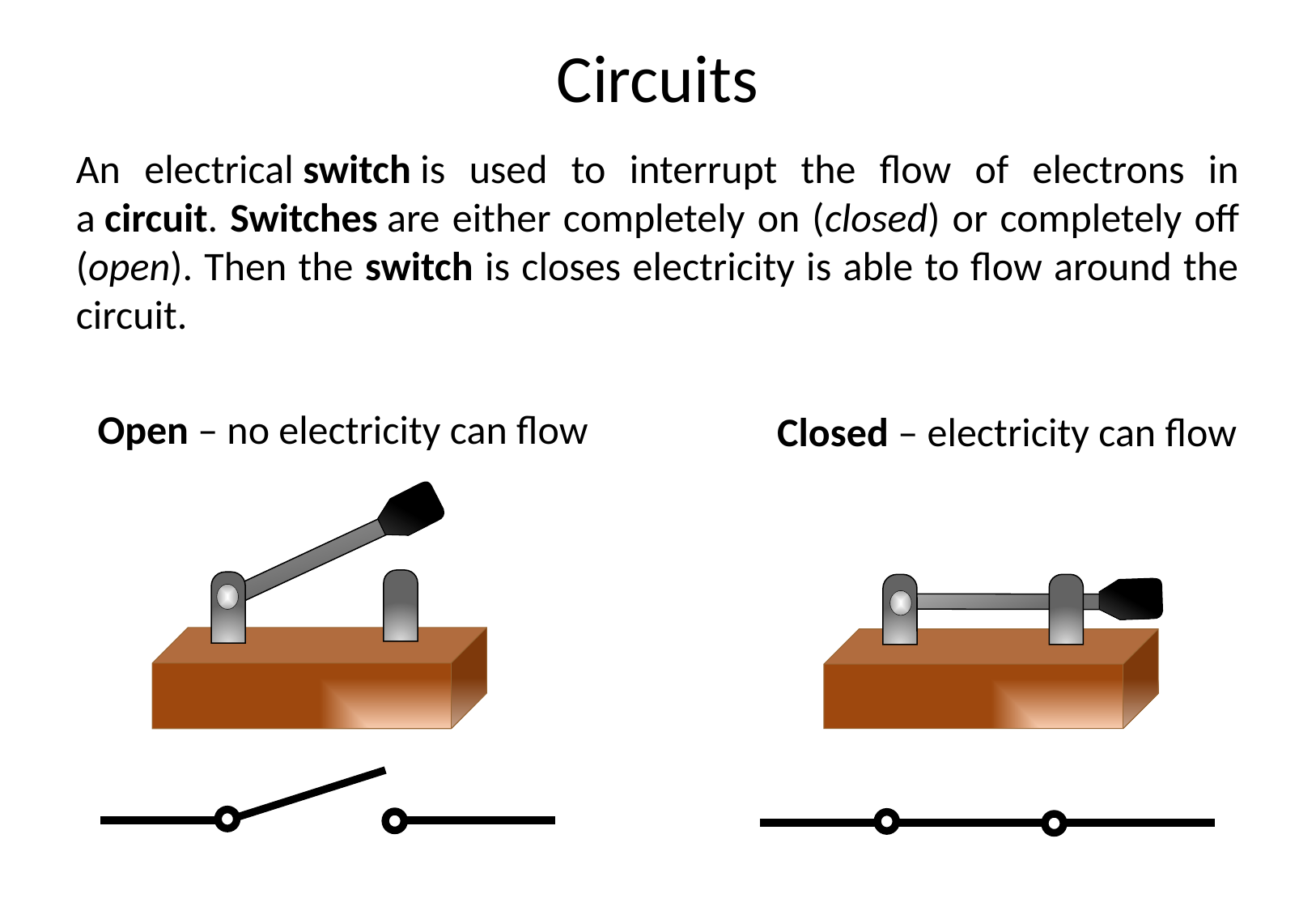

Circuits
An electrical switch is used to interrupt the flow of electrons in a circuit. Switches are either completely on (closed) or completely off (open). Then the switch is closes electricity is able to flow around the circuit.
Open – no electricity can flow
Closed – electricity can flow